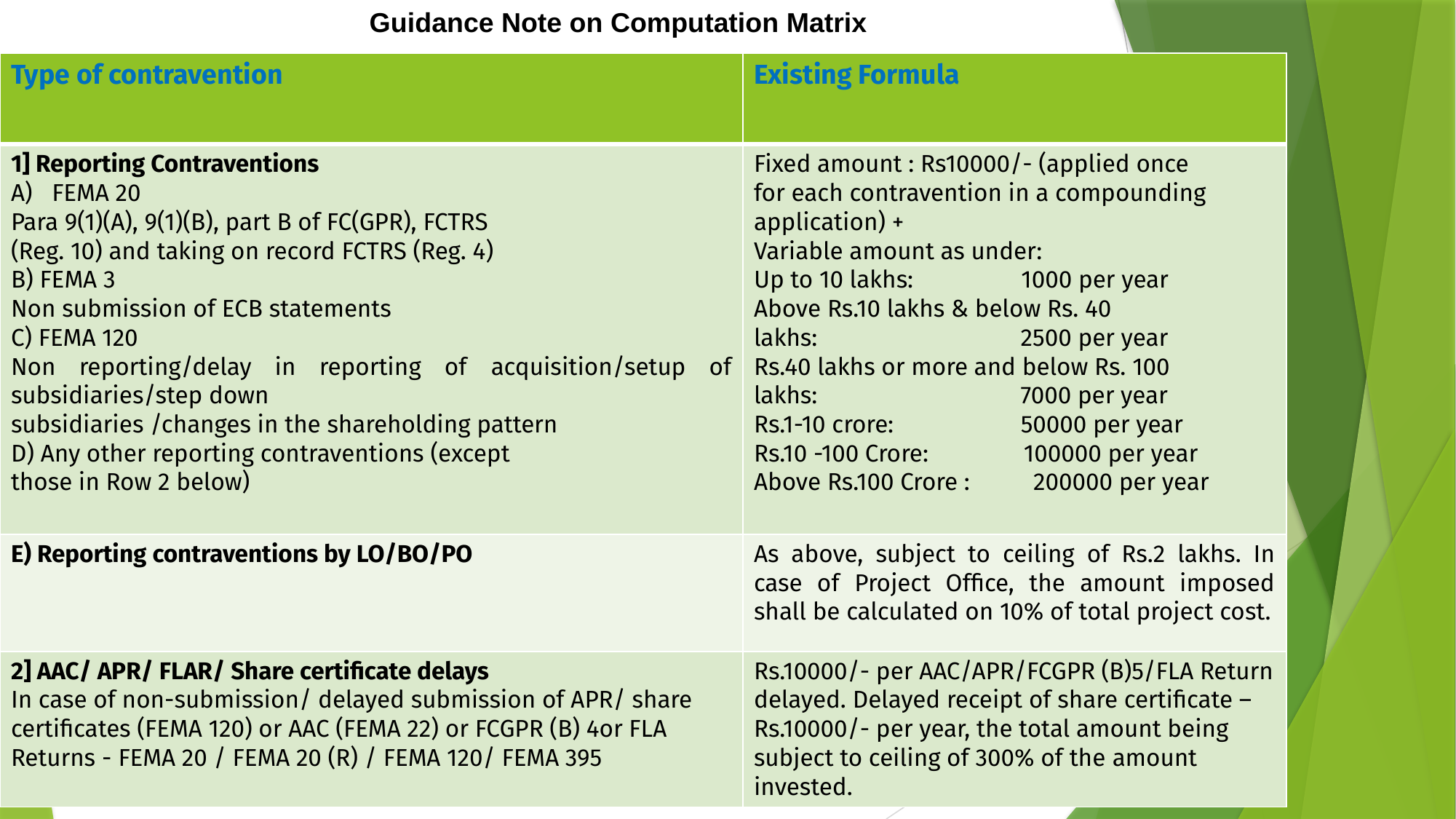

Guidance Note on Computation Matrix
| Type of contravention | Existing Formula |
| --- | --- |
| 1] Reporting Contraventions FEMA 20 Para 9(1)(A), 9(1)(B), part B of FC(GPR), FCTRS (Reg. 10) and taking on record FCTRS (Reg. 4) B) FEMA 3 Non submission of ECB statements C) FEMA 120 Non reporting/delay in reporting of acquisition/setup of subsidiaries/step down subsidiaries /changes in the shareholding pattern D) Any other reporting contraventions (except those in Row 2 below) | Fixed amount : Rs10000/- (applied once for each contravention in a compounding application) + Variable amount as under: Up to 10 lakhs: 1000 per year Above Rs.10 lakhs & below Rs. 40 lakhs: 2500 per year Rs.40 lakhs or more and below Rs. 100 lakhs: 7000 per year Rs.1-10 crore: 50000 per year Rs.10 -100 Crore: 100000 per year Above Rs.100 Crore : 200000 per year |
| E) Reporting contraventions by LO/BO/PO | As above, subject to ceiling of Rs.2 lakhs. In case of Project Office, the amount imposed shall be calculated on 10% of total project cost. |
| 2] AAC/ APR/ FLAR/ Share certificate delays In case of non-submission/ delayed submission of APR/ share certificates (FEMA 120) or AAC (FEMA 22) or FCGPR (B) 4or FLA Returns - FEMA 20 / FEMA 20 (R) / FEMA 120/ FEMA 395 | Rs.10000/- per AAC/APR/FCGPR (B)5/FLA Return delayed. Delayed receipt of share certificate – Rs.10000/- per year, the total amount being subject to ceiling of 300% of the amount invested. |